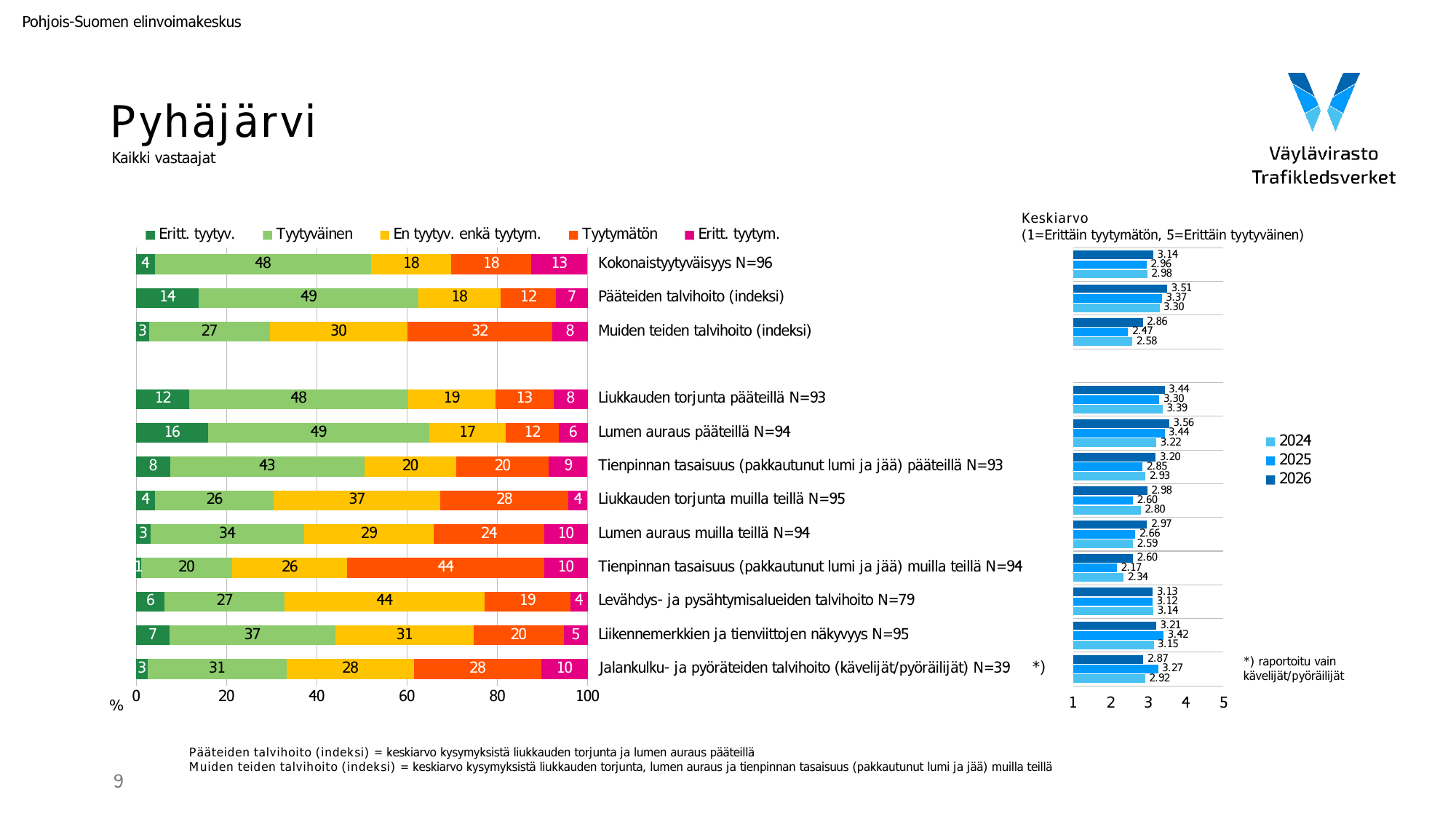

Pohjois-Suomen elinvoimakeskus
# Pyhäjärvi
Kaikki vastaajat
Keskiarvo
(1=Erittäin tyytymätön, 5=Erittäin tyytyväinen)

### Chart

| Category | Eritt. tyytyv. | Tyytyväinen | En tyytyv. enkä tyytym. | Tyytymätön | Eritt. tyytym. |
|---|---|---|---|---|---|
| Kokonaistyytyväisyys N=96 | 4.166666666666666 | 47.91666666666667 | 17.708333333333336 | 17.708333333333336 | 12.5 |
| Pääteiden talvihoito (indeksi) | 13.903743315508022 | 48.663101604278076 | 18.181818181818183 | 12.29946524064171 | 6.951871657754011 |
| Muiden teiden talvihoito (indeksi) | 2.8268551236749118 | 26.85512367491166 | 30.3886925795053 | 32.15547703180212 | 7.773851590106007 |
|  | None | None | None | None | None |
| Liukkauden torjunta pääteillä N=93 | 11.827956989247312 | 48.38709677419355 | 19.35483870967742 | 12.903225806451612 | 7.526881720430108 |
| Lumen auraus pääteillä N=94 | 15.957446808510639 | 48.93617021276596 | 17.02127659574468 | 11.702127659574469 | 6.382978723404255 |
| Tienpinnan tasaisuus (pakkautunut lumi ja jää) pääteillä N=93 | 7.526881720430108 | 43.01075268817204 | 20.43010752688172 | 20.43010752688172 | 8.60215053763441 |
| Liukkauden torjunta muilla teillä N=95 | 4.2105263157894735 | 26.31578947368421 | 36.84210526315789 | 28.421052631578945 | 4.2105263157894735 |
| Lumen auraus muilla teillä N=94 | 3.1914893617021276 | 34.04255319148936 | 28.723404255319153 | 24.46808510638298 | 9.574468085106384 |
| Tienpinnan tasaisuus (pakkautunut lumi ja jää) muilla teillä N=94 | 1.0638297872340425 | 20.212765957446805 | 25.53191489361702 | 43.61702127659575 | 9.574468085106384 |
| Levähdys- ja pysähtymisalueiden talvihoito N=79 | 6.329113924050633 | 26.582278481012654 | 44.303797468354425 | 18.9873417721519 | 3.79746835443038 |
| Liikennemerkkien ja tienviittojen näkyvyys N=95 | 7.368421052631578 | 36.84210526315789 | 30.526315789473685 | 20.0 | 5.263157894736842 |
| Jalankulku- ja pyöräteiden talvihoito (kävelijät/pyöräilijät) N=39 | 2.564102564102564 | 30.76923076923077 | 28.205128205128204 | 28.205128205128204 | 10.256410256410255 |

### Chart

| Category | 2026 | 2025 | 2024 |
|---|---|---|---|
*) raportoitu vain
kävelijät/pyöräilijät
*)
%
Pääteiden talvihoito (indeksi) = keskiarvo kysymyksistä liukkauden torjunta ja lumen auraus pääteillä
Muiden teiden talvihoito (indeksi) = keskiarvo kysymyksistä liukkauden torjunta, lumen auraus ja tienpinnan tasaisuus (pakkautunut lumi ja jää) muilla teillä

9